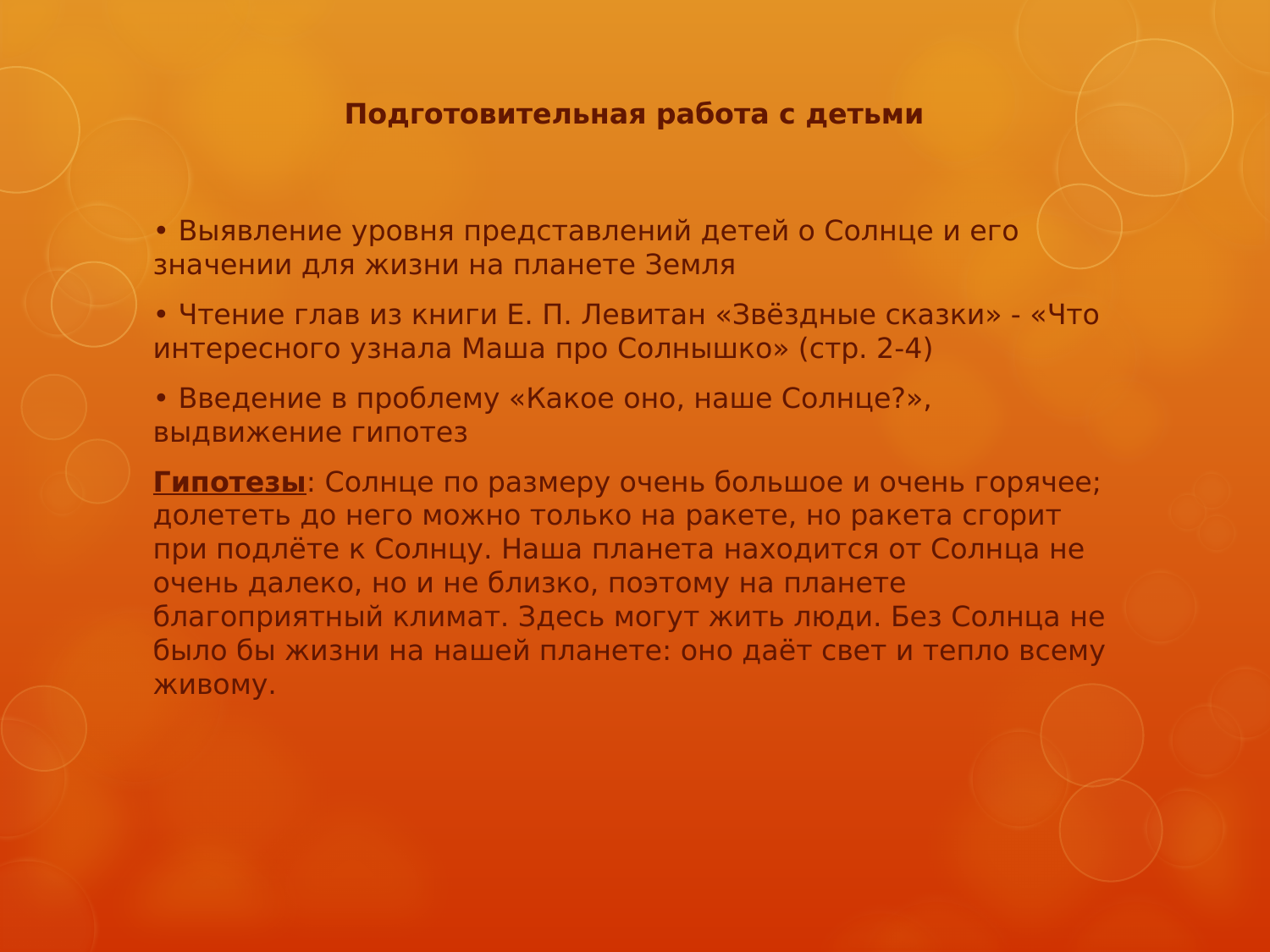

# Подготовительная работа с детьми
• Выявление уровня представлений детей о Солнце и его значении для жизни на планете Земля
• Чтение глав из книги Е. П. Левитан «Звёздные сказки» - «Что интересного узнала Маша про Солнышко» (стр. 2-4)
• Введение в проблему «Какое оно, наше Солнце?», выдвижение гипотез
Гипотезы: Солнце по размеру очень большое и очень горячее; долететь до него можно только на ракете, но ракета сгорит при подлёте к Солнцу. Наша планета находится от Солнца не очень далеко, но и не близко, поэтому на планете благоприятный климат. Здесь могут жить люди. Без Солнца не было бы жизни на нашей планете: оно даёт свет и тепло всему живому.